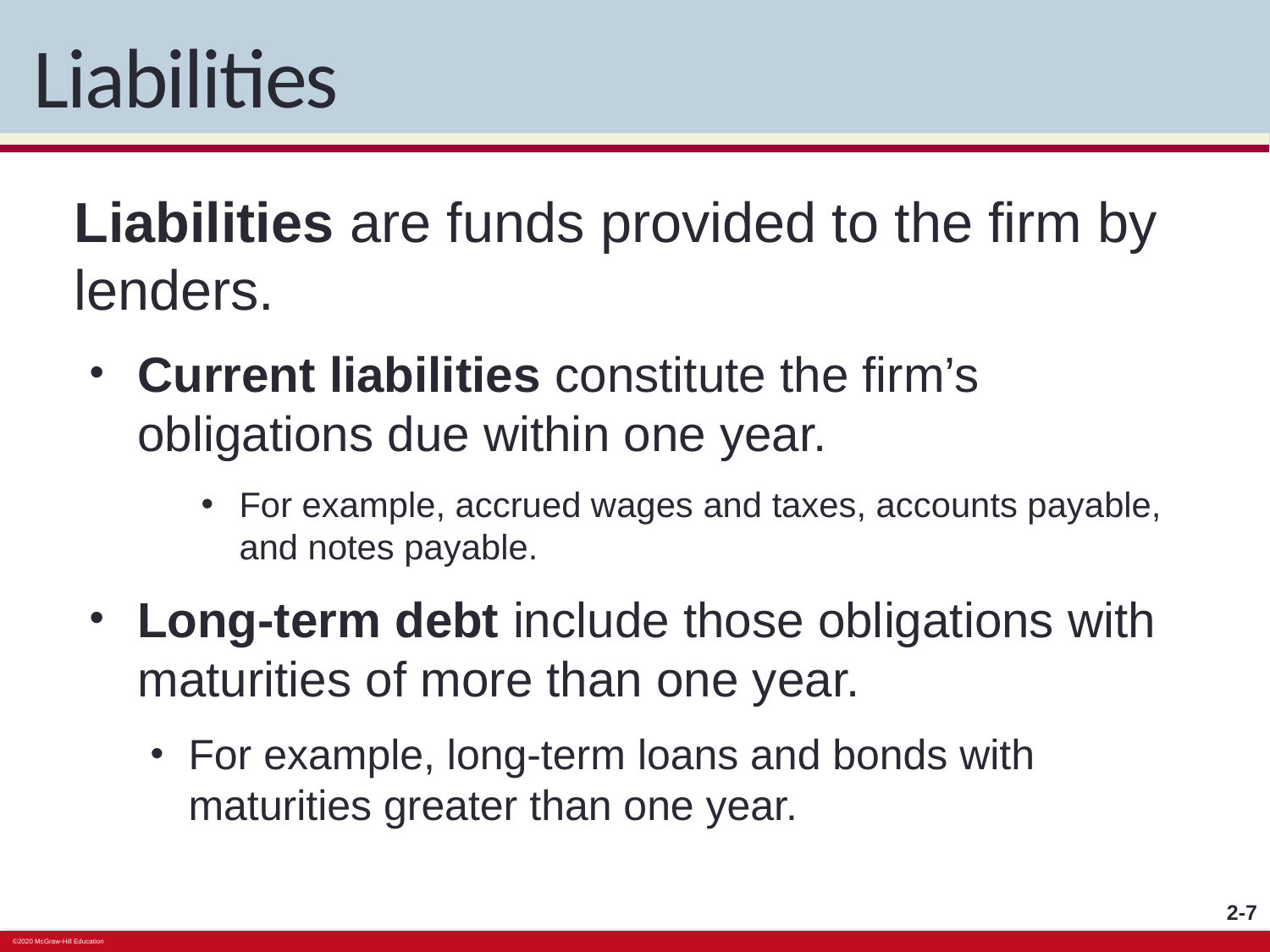

# Liabilities
Liabilities are funds provided to the firm by lenders.
Current liabilities constitute the firm’s obligations due within one year.
For example, accrued wages and taxes, accounts payable, and notes payable.
Long-term debt include those obligations with maturities of more than one year.
For example, long-term loans and bonds with maturities greater than one year.